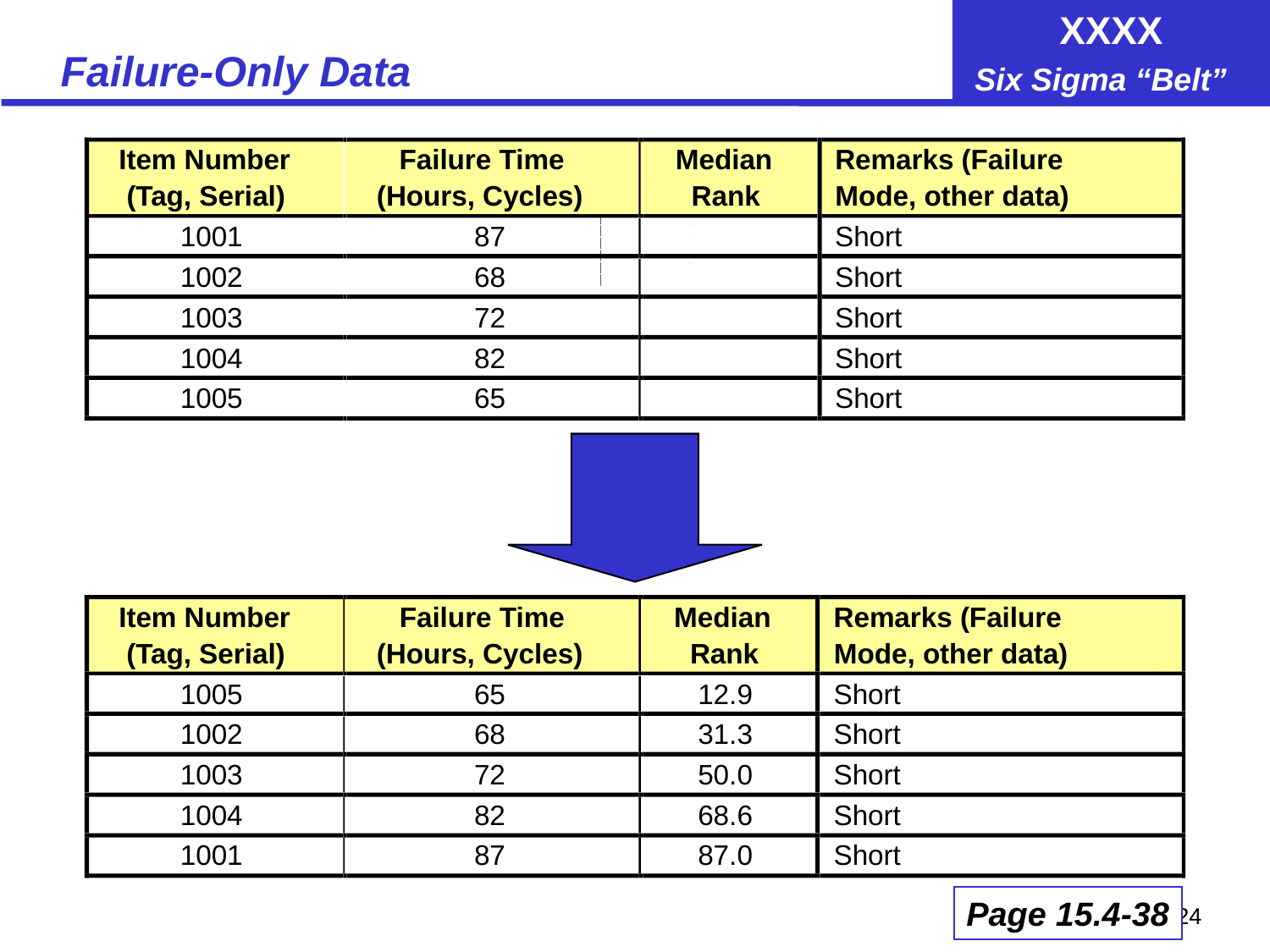

# Failure-Only Data

Item Number

Failure Time

Median

Remarks (Failure

(Tag, Serial)

(Hours, Cycles)

Rank

Mode, other data)

1001

87

Short

1002

68

Short

1003

72

Short

1004

82

Short

1005

65

Short

Item Number

Failure Time

Median

Remarks (Failure

(Tag, Serial)

(Hours, Cycles)

Rank

Mode, other data)

1005

65

12.9

Short

1002

68

31.3

Short

1003

72

50.0

Short

1004

82

68.6

Short

1001

87

87.0

Short

Page 15.4-38